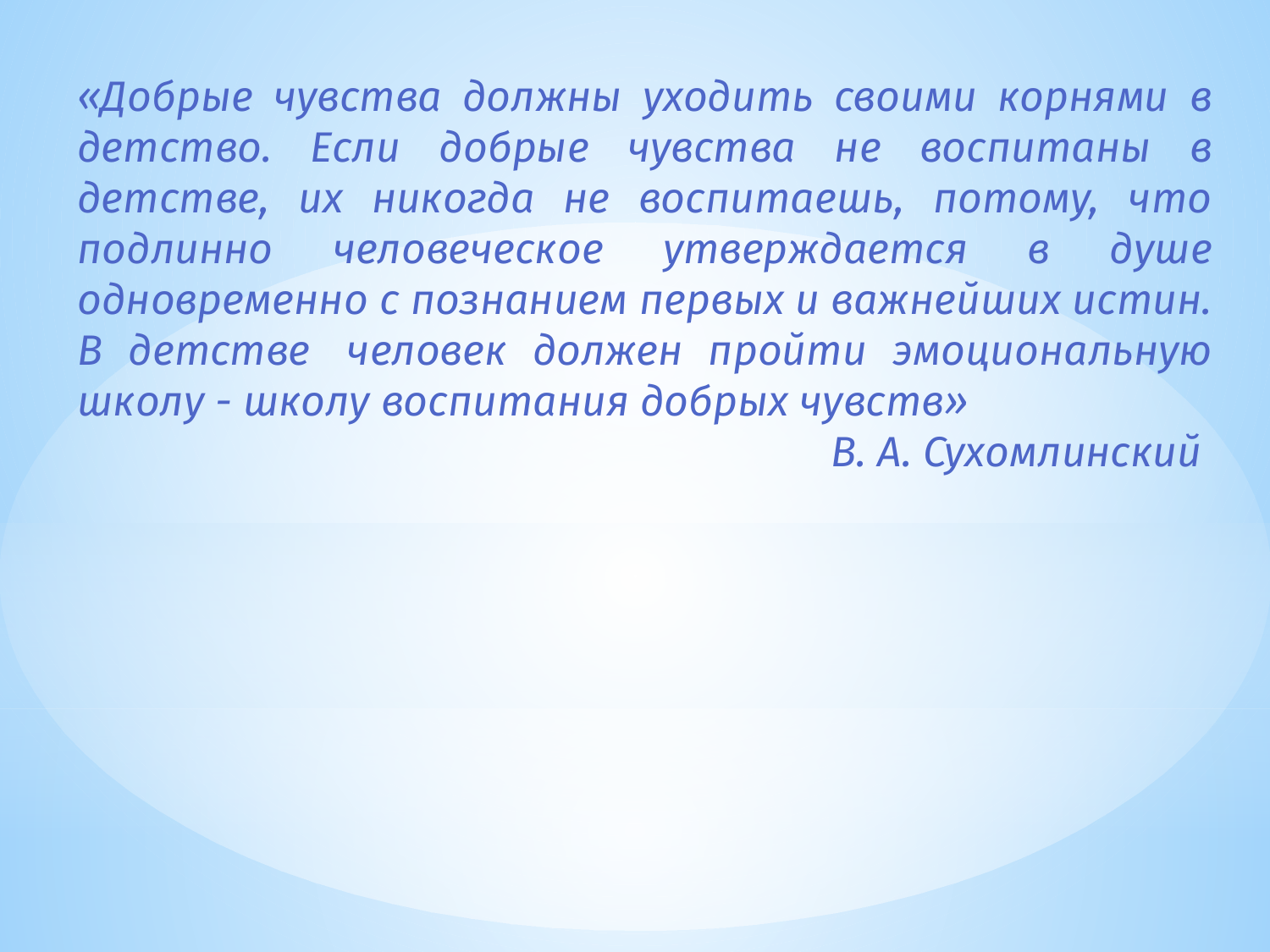

«Добрые чувства должны уходить своими корнями в детство. Если добрые чувства не воспитаны в детстве, их никогда не воспитаешь, потому, что подлинно человеческое утверждается в душе одновременно с познанием первых и важнейших истин. В детстве  человек должен пройти эмоциональную школу - школу воспитания добрых чувств»
В. А. Сухомлинский